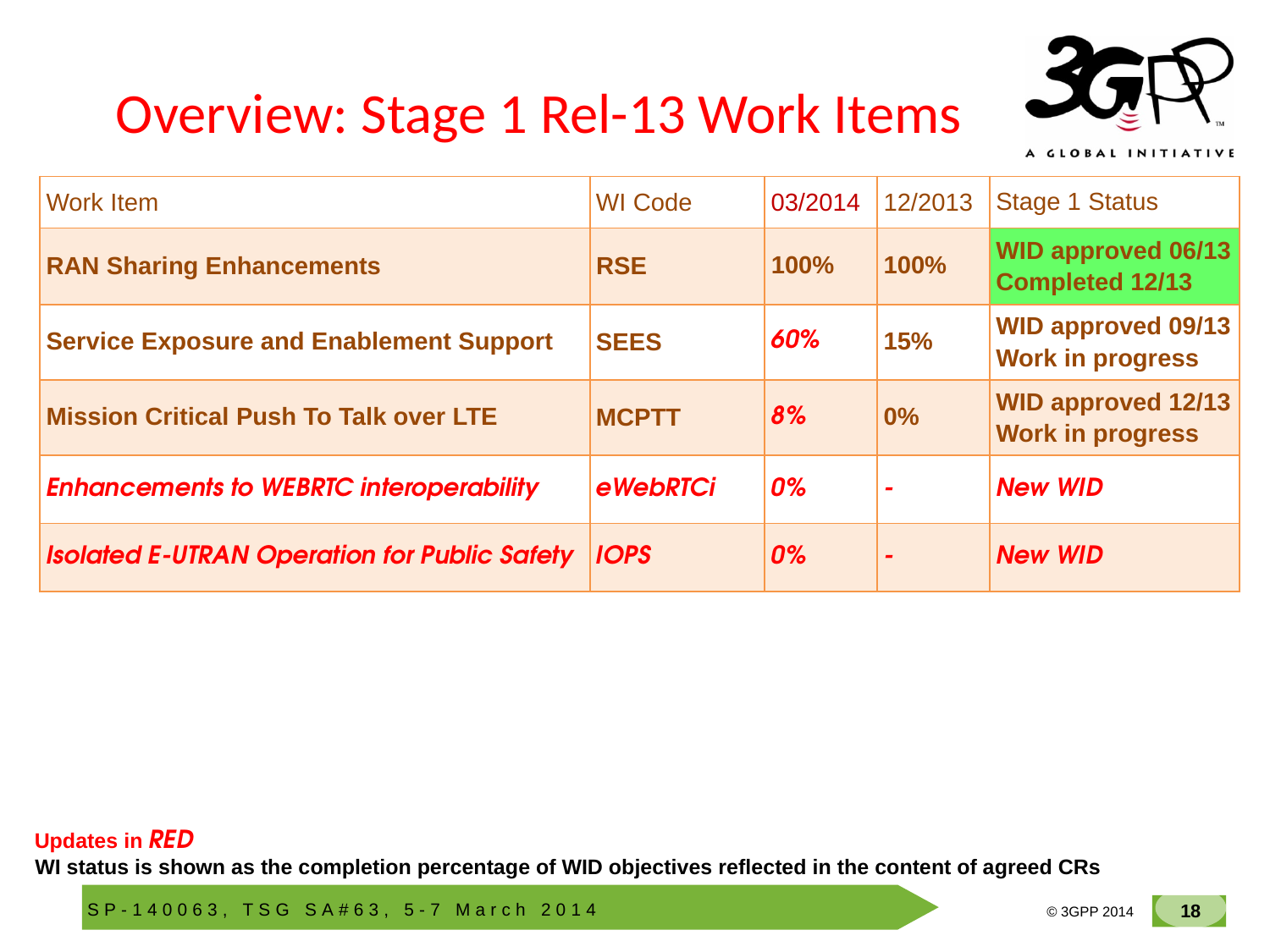

# Overview: Stage 1 Rel-13 Work Items
| Work Item | WI Code | 03/2014 | 12/2013 | Stage 1 Status |
| --- | --- | --- | --- | --- |
| RAN Sharing Enhancements | RSE | 100% | 100% | WID approved 06/13 Completed 12/13 |
| Service Exposure and Enablement Support | SEES | 60% | 15% | WID approved 09/13 Work in progress |
| Mission Critical Push To Talk over LTE | MCPTT | 8% | 0% | WID approved 12/13 Work in progress |
| Enhancements to WEBRTC interoperability | eWebRTCi | 0% | - | New WID |
| Isolated E-UTRAN Operation for Public Safety | IOPS | 0% | - | New WID |
Updates in RED
WI status is shown as the completion percentage of WID objectives reflected in the content of agreed CRs